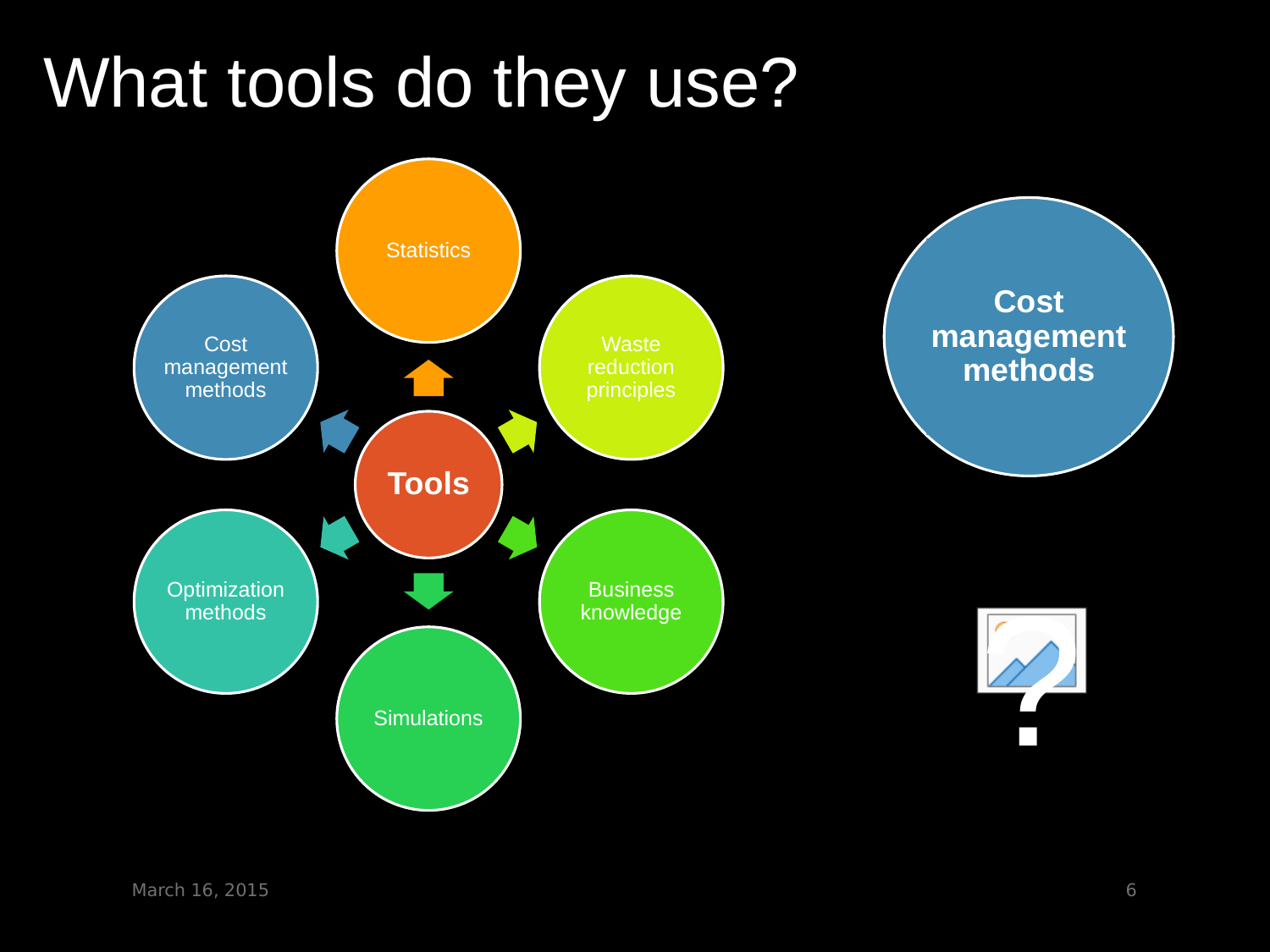

What tools do they use?
Tools

Statistics

Waste reduction principles

Business knowledge

Simulations

Optimization methods

Cost management methods

Cost management methods

?
March 16, 2015
6